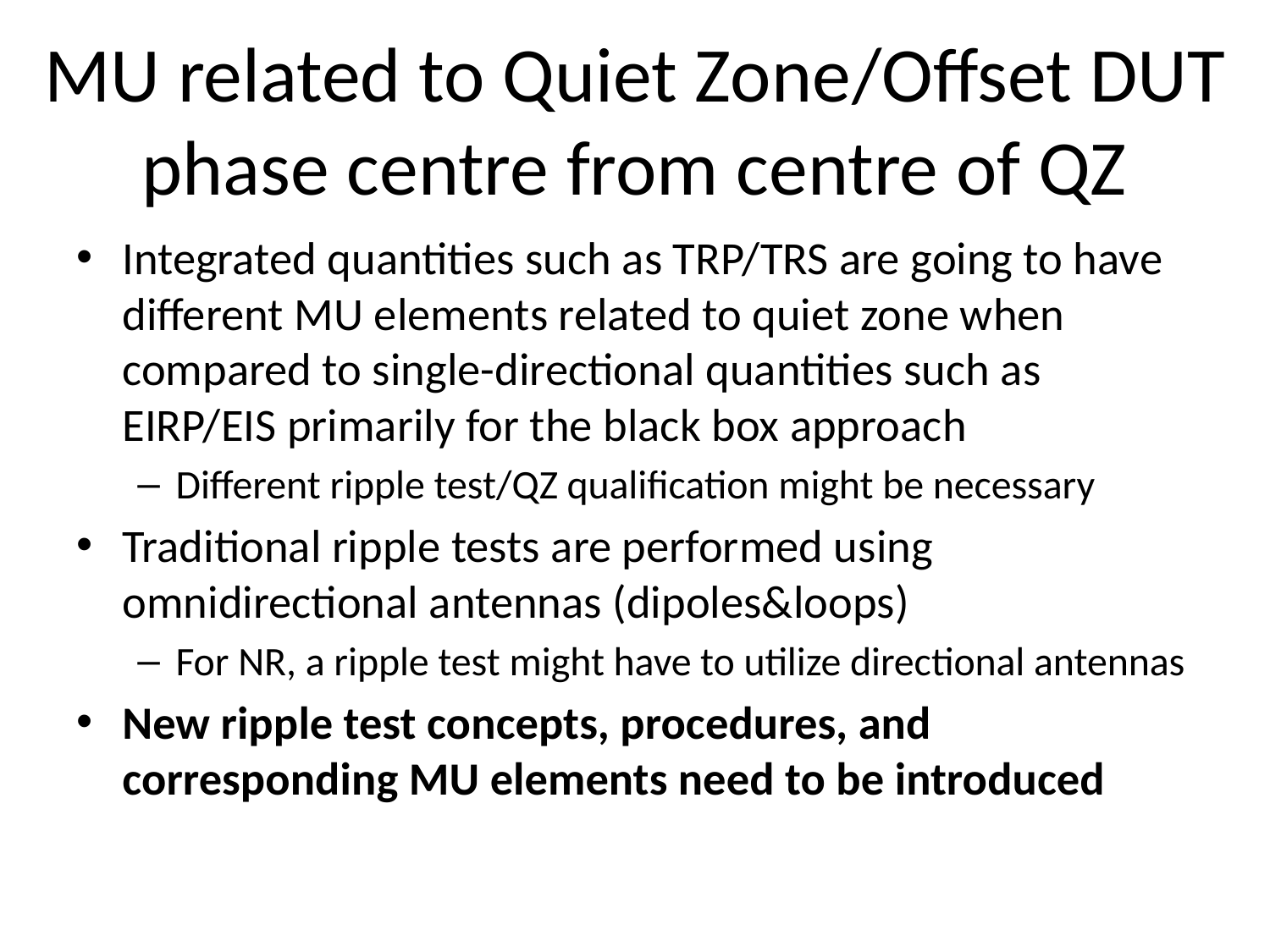

# MU related to Quiet Zone/Offset DUT phase centre from centre of QZ
Integrated quantities such as TRP/TRS are going to have different MU elements related to quiet zone when compared to single-directional quantities such as EIRP/EIS primarily for the black box approach
Different ripple test/QZ qualification might be necessary
Traditional ripple tests are performed using omnidirectional antennas (dipoles&loops)
For NR, a ripple test might have to utilize directional antennas
New ripple test concepts, procedures, and corresponding MU elements need to be introduced